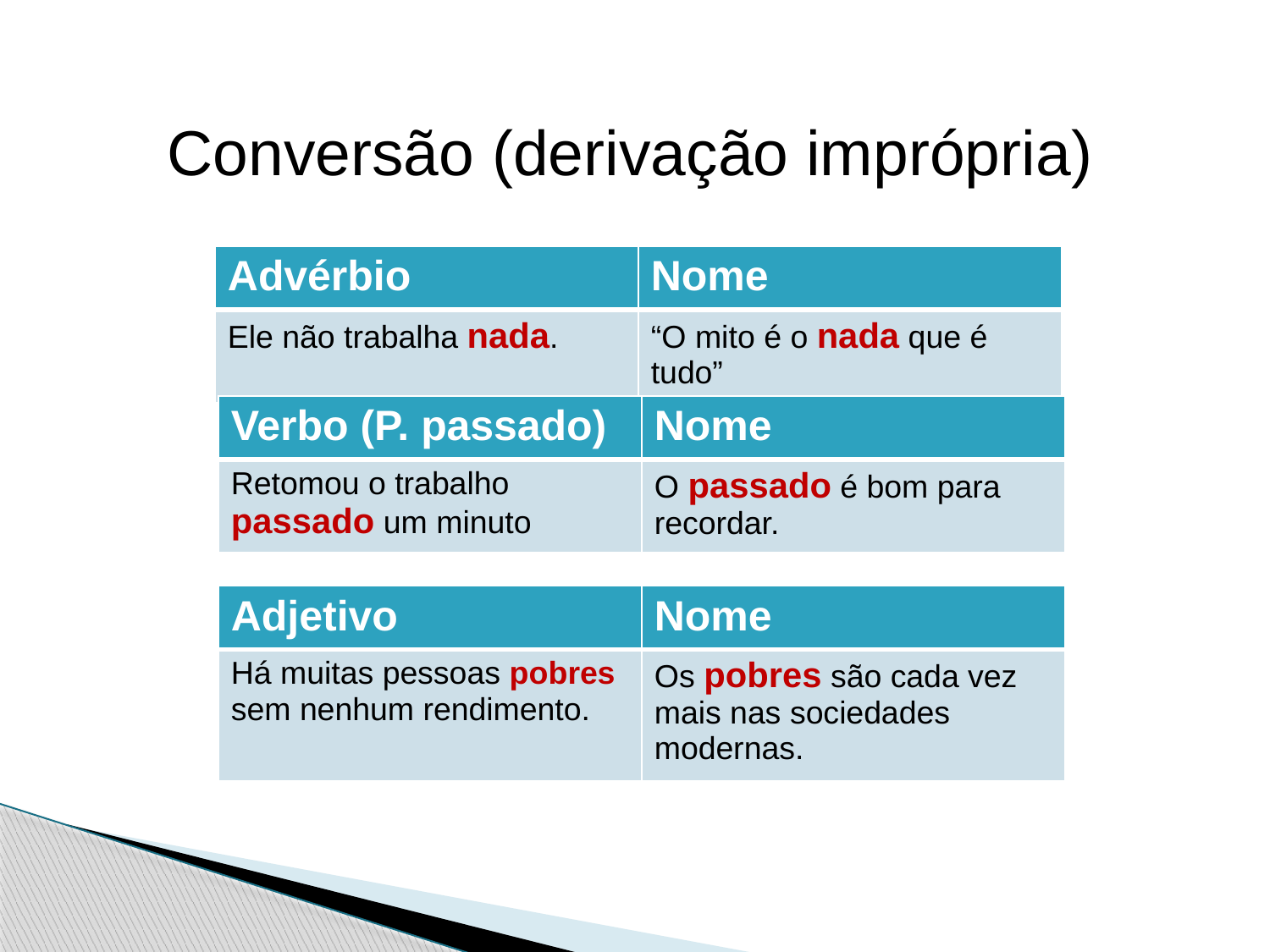

Conversão (derivação imprópria)
| Advérbio | Nome |
| --- | --- |
| Ele não trabalha nada. | “O mito é o nada que é tudo” |
| Verbo (P. passado) | Nome |
| --- | --- |
| Retomou o trabalho passado um minuto | O passado é bom para recordar. |
| Adjetivo | Nome |
| --- | --- |
| Há muitas pessoas pobres sem nenhum rendimento. | Os pobres são cada vez mais nas sociedades modernas. |